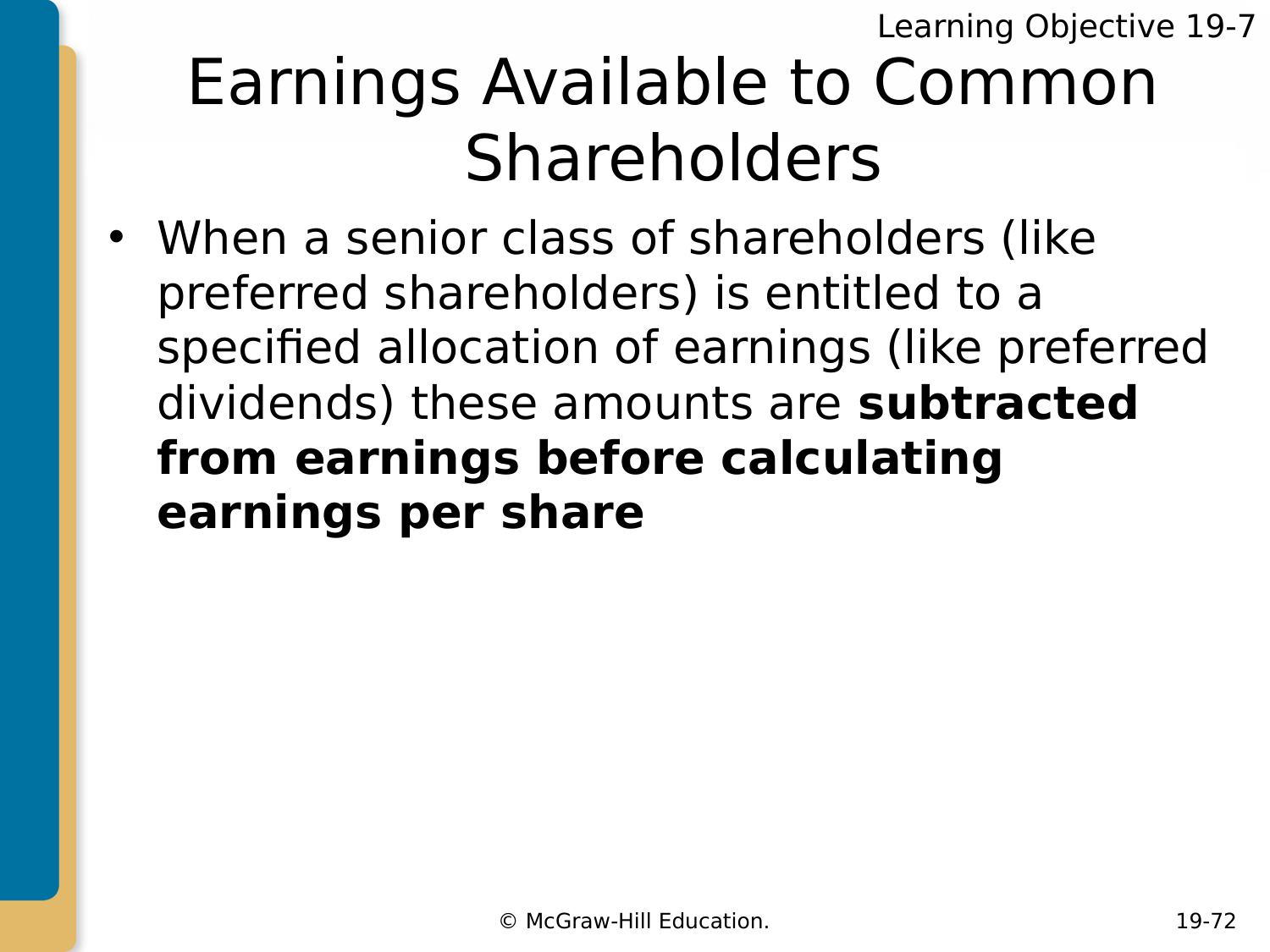

Learning Objective 19-7
# Earnings Available to Common Shareholders
When a senior class of shareholders (like preferred shareholders) is entitled to a specified allocation of earnings (like preferred dividends) these amounts are subtracted from earnings before calculating earnings per share